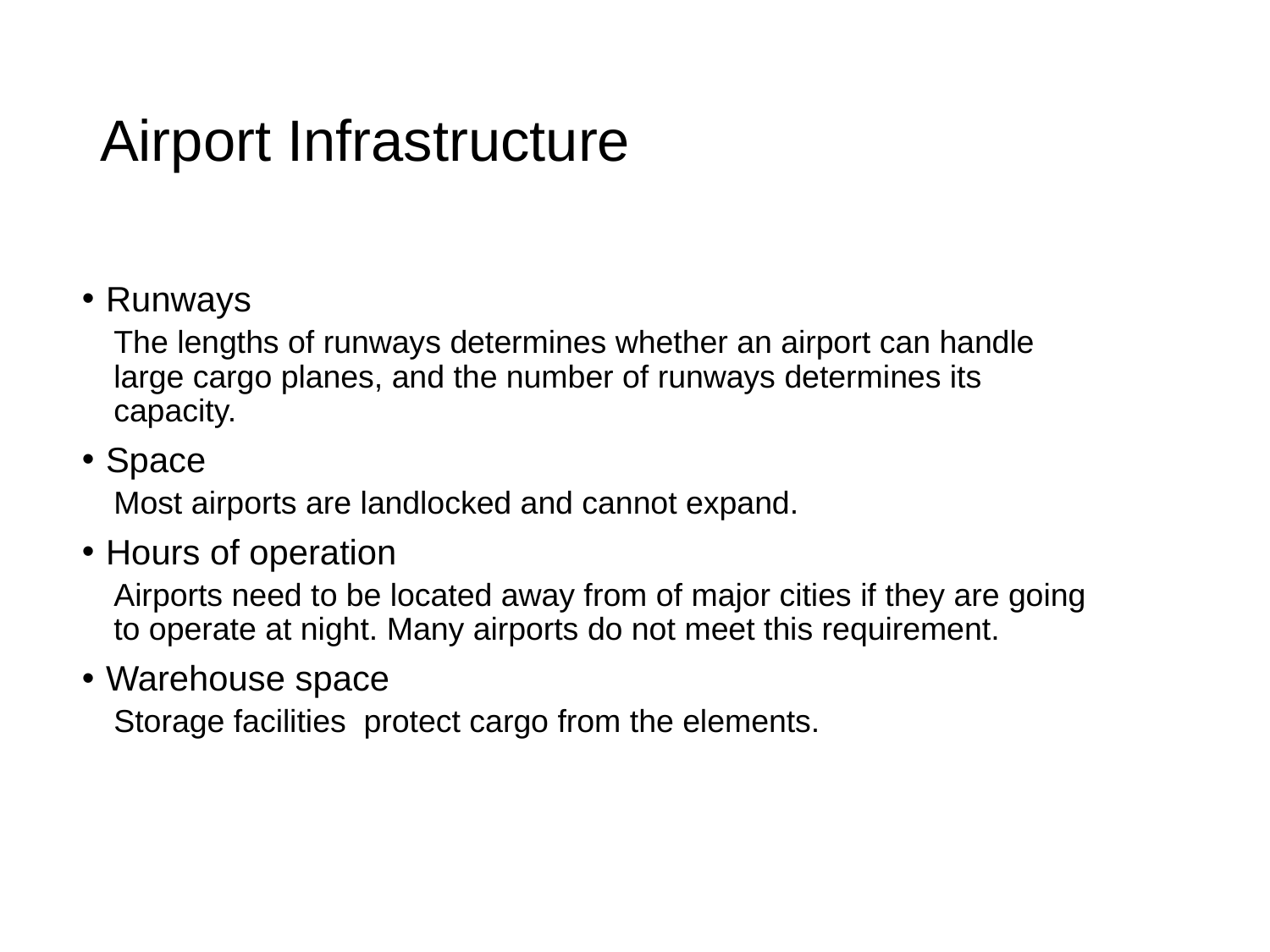

# Airport Infrastructure
Runways
The lengths of runways determines whether an airport can handle large cargo planes, and the number of runways determines its capacity.
Space
Most airports are landlocked and cannot expand.
Hours of operation
Airports need to be located away from of major cities if they are going to operate at night. Many airports do not meet this requirement.
Warehouse space
Storage facilities  protect cargo from the elements.